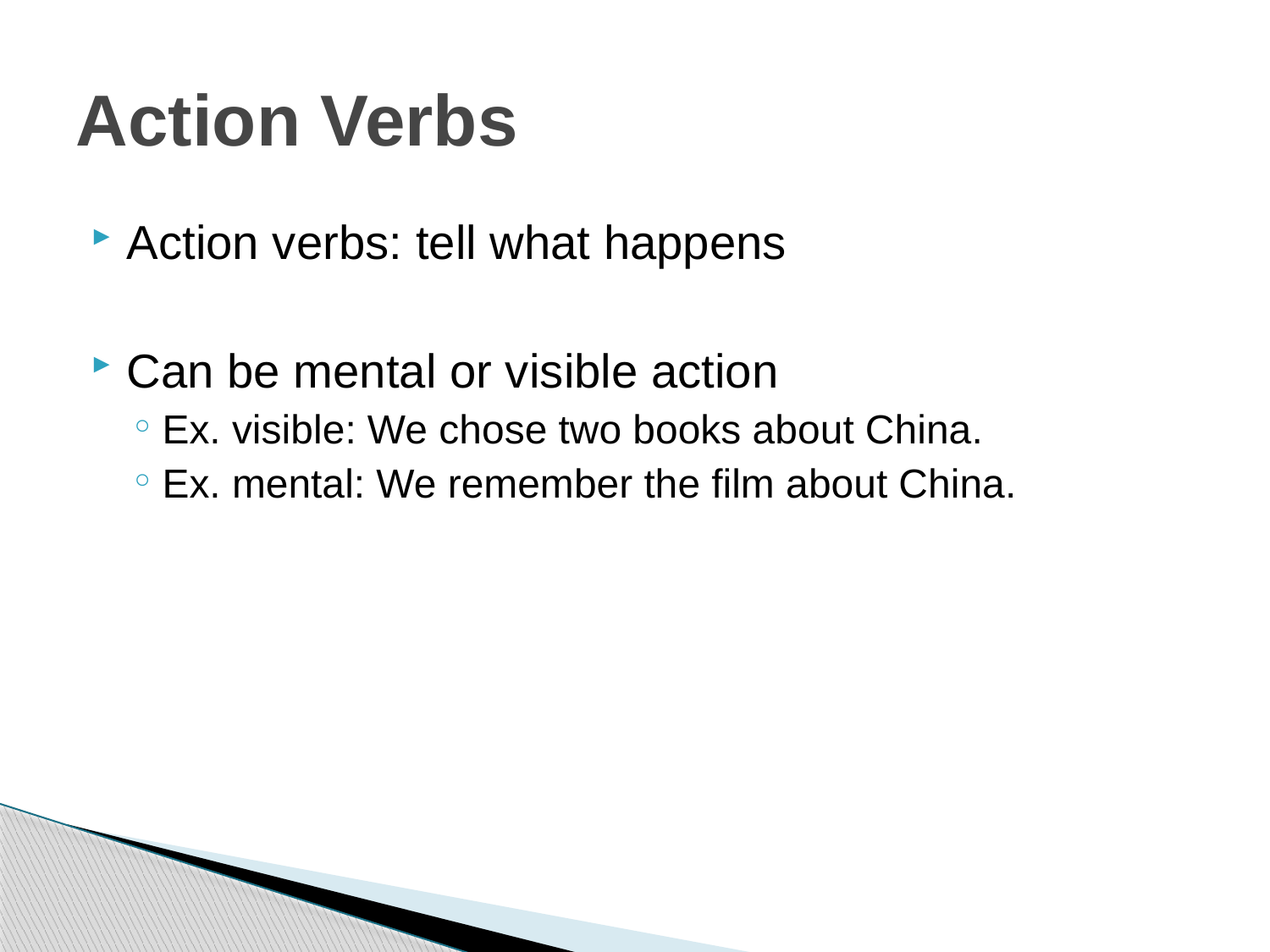

# Action Verbs
Action verbs: tell what happens

Can be mental or visible action
Ex. visible: We chose two books about China.
Ex. mental: We remember the film about China.